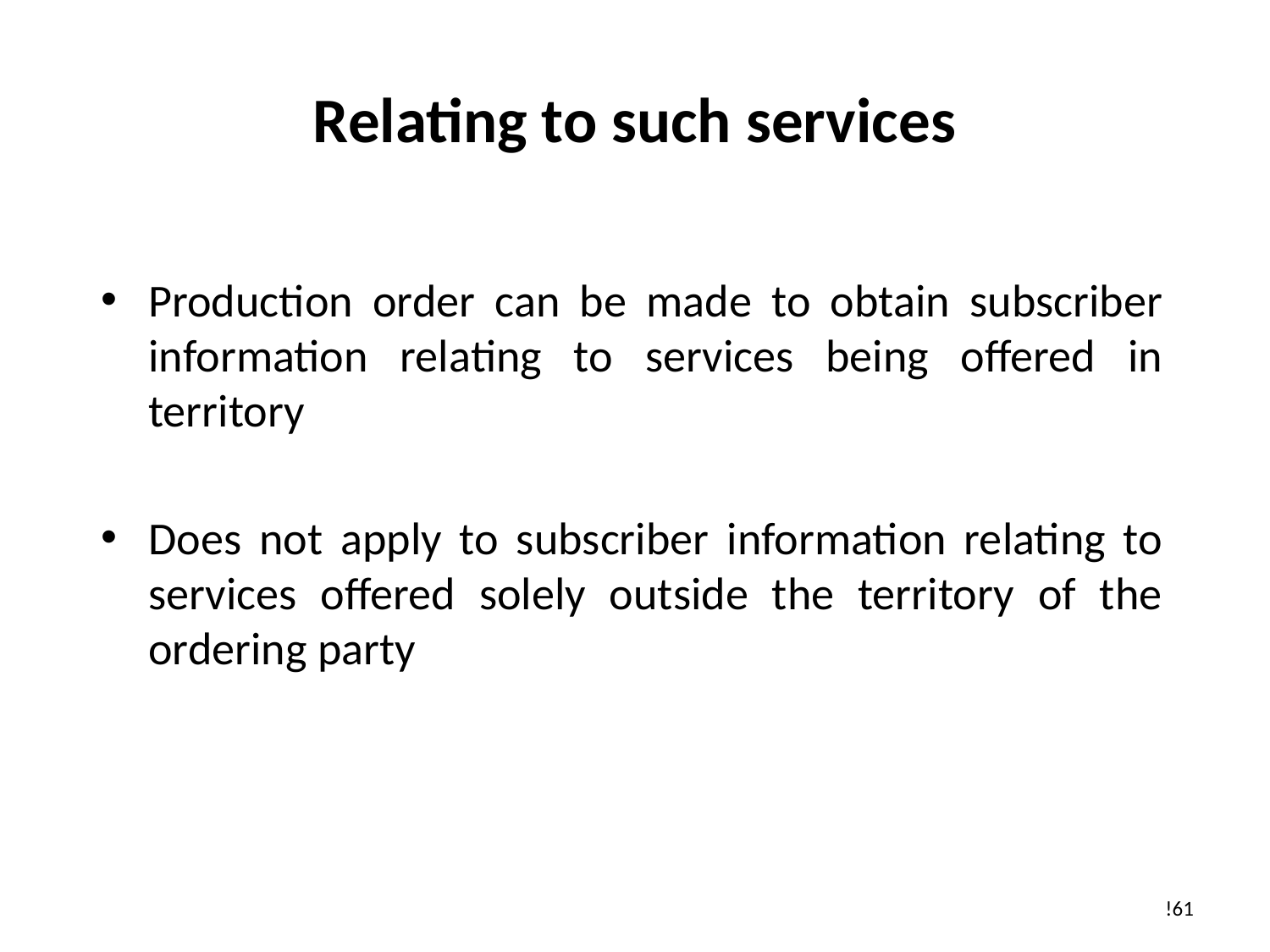

# Relating to such services
Production order can be made to obtain subscriber information relating to services being offered in territory

Does not apply to subscriber information relating to services offered solely outside the territory of the ordering party
!61